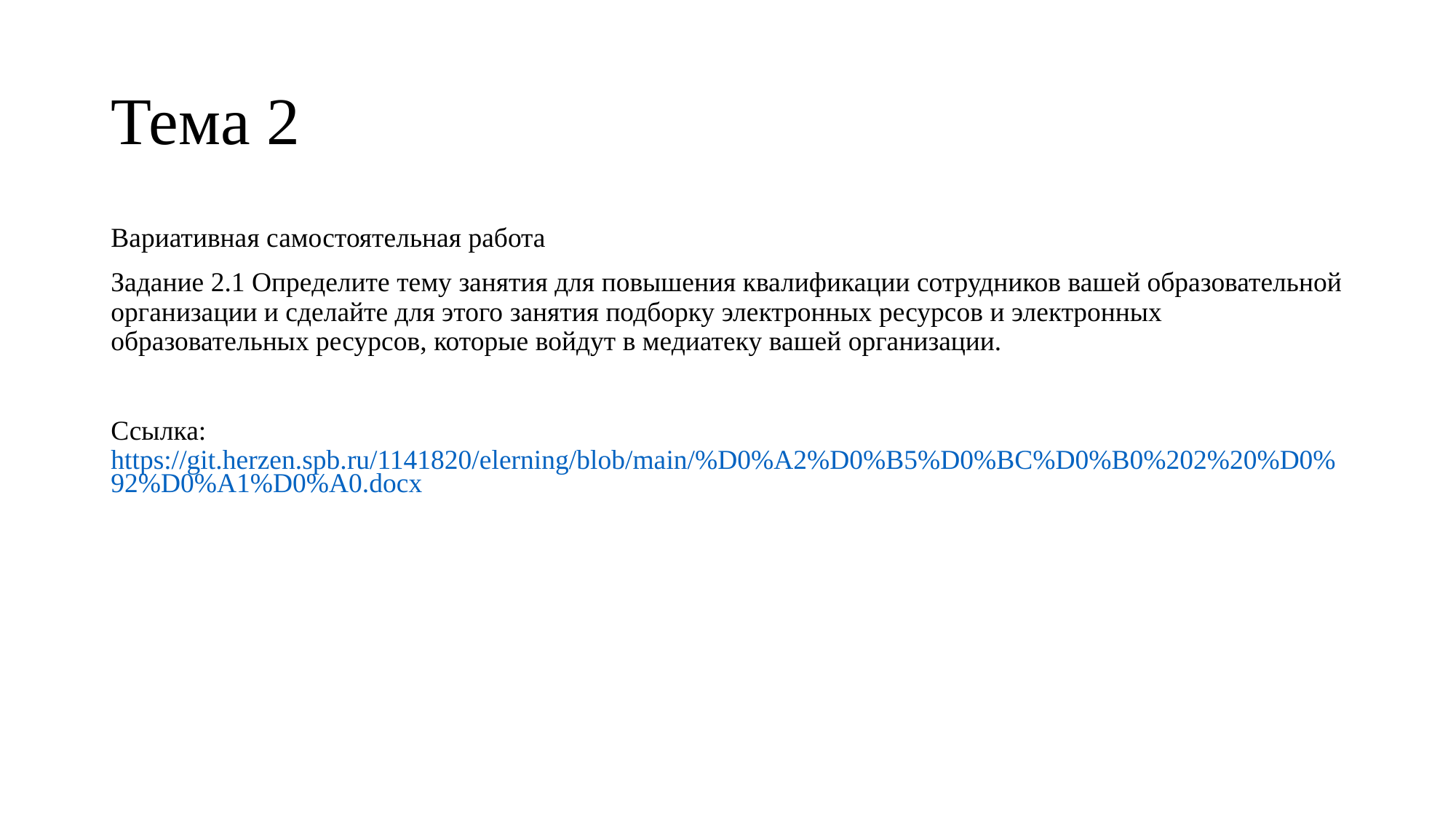

# Тема 2
Вариативная самостоятельная работа
Задание 2.1 Определите тему занятия для повышения квалификации сотрудников вашей образовательной организации и сделайте для этого занятия подборку электронных ресурсов и электронных образовательных ресурсов, которые войдут в медиатеку вашей организации.

Ссылка: https://git.herzen.spb.ru/1141820/elerning/blob/main/%D0%A2%D0%B5%D0%BC%D0%B0%202%20%D0%92%D0%A1%D0%A0.docx